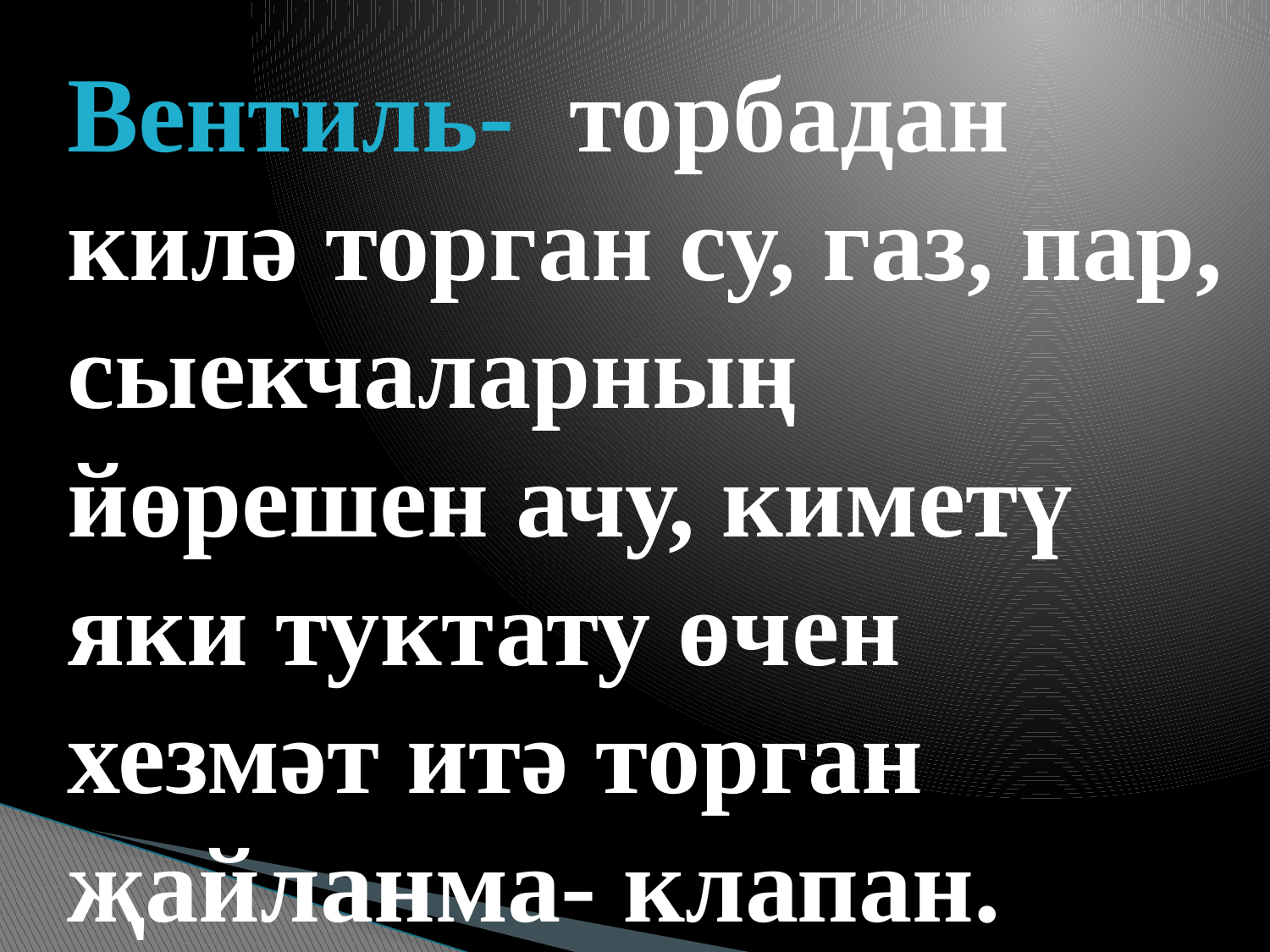

# Вентиль-  торбадан килә торган су, газ, пар, сыекчаларның йөрешен ачу, киметү яки туктату өчен хезмәт итә торган җайланма- клапан.